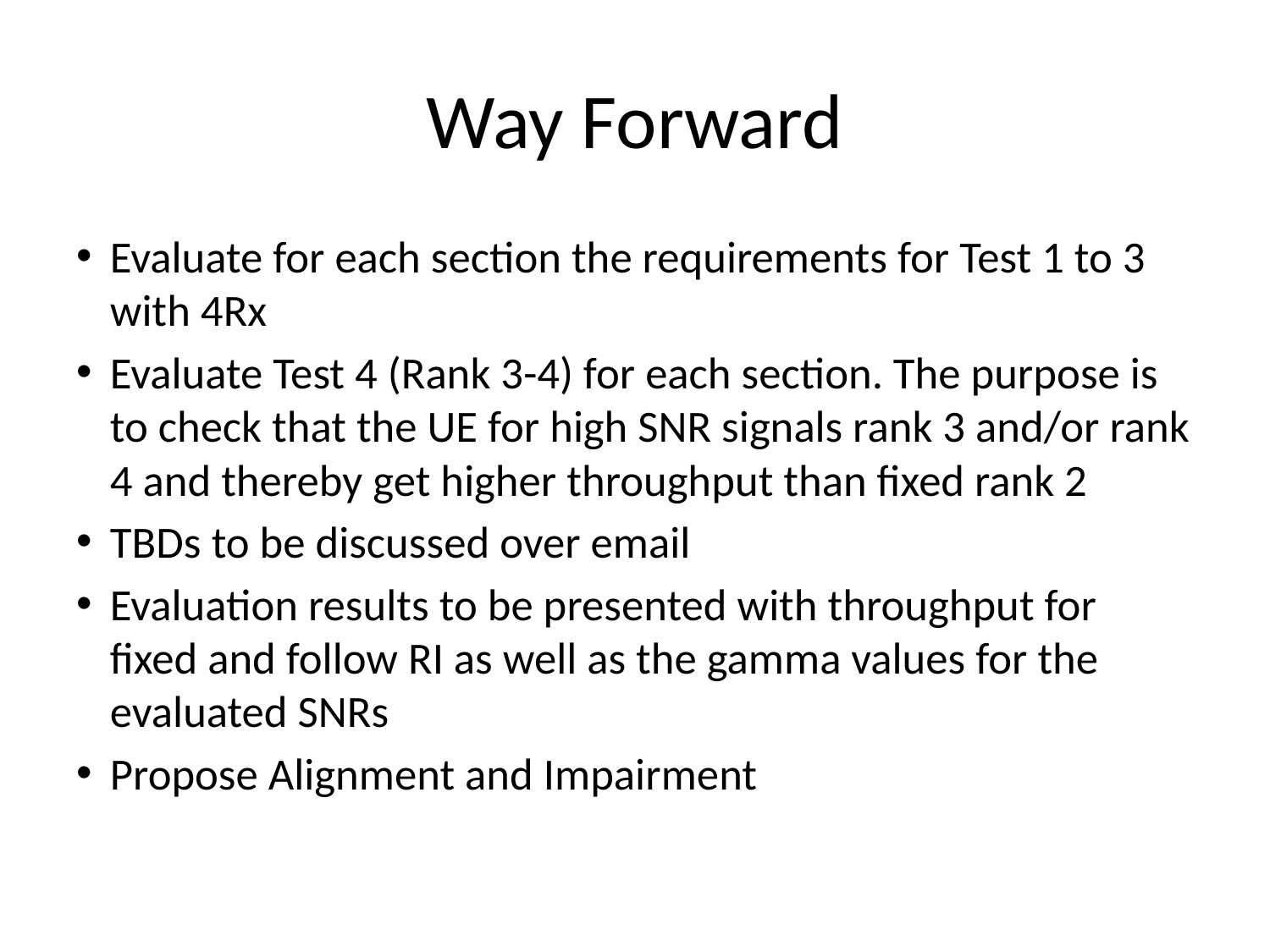

# Way Forward
Evaluate for each section the requirements for Test 1 to 3 with 4Rx
Evaluate Test 4 (Rank 3-4) for each section. The purpose is to check that the UE for high SNR signals rank 3 and/or rank 4 and thereby get higher throughput than fixed rank 2
TBDs to be discussed over email
Evaluation results to be presented with throughput for fixed and follow RI as well as the gamma values for the evaluated SNRs
Propose Alignment and Impairment